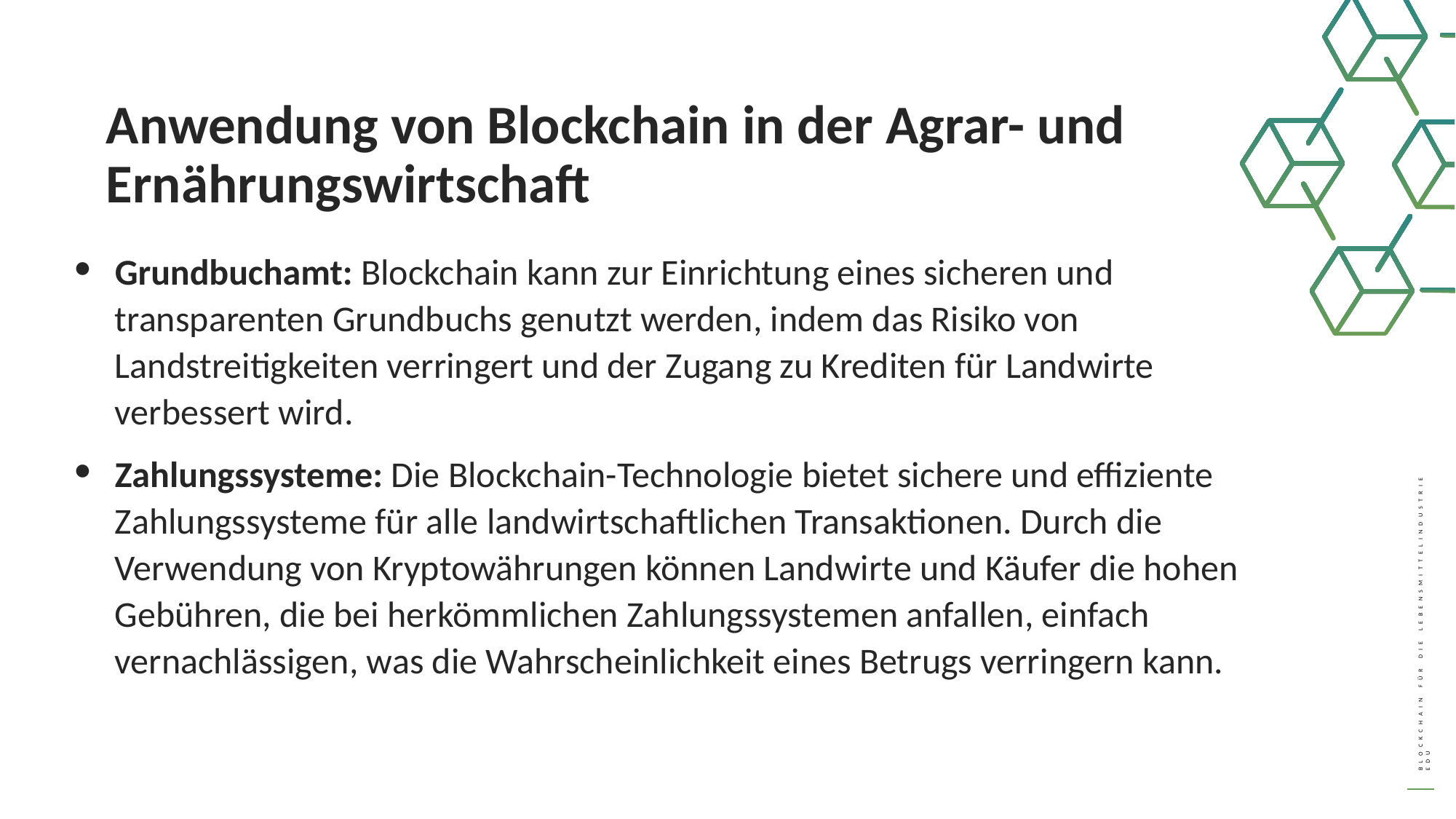

Anwendung von Blockchain in der Agrar- und Ernährungswirtschaft
Grundbuchamt: Blockchain kann zur Einrichtung eines sicheren und transparenten Grundbuchs genutzt werden, indem das Risiko von Landstreitigkeiten verringert und der Zugang zu Krediten für Landwirte verbessert wird.
Zahlungssysteme: Die Blockchain-Technologie bietet sichere und effiziente Zahlungssysteme für alle landwirtschaftlichen Transaktionen. Durch die Verwendung von Kryptowährungen können Landwirte und Käufer die hohen Gebühren, die bei herkömmlichen Zahlungssystemen anfallen, einfach vernachlässigen, was die Wahrscheinlichkeit eines Betrugs verringern kann.